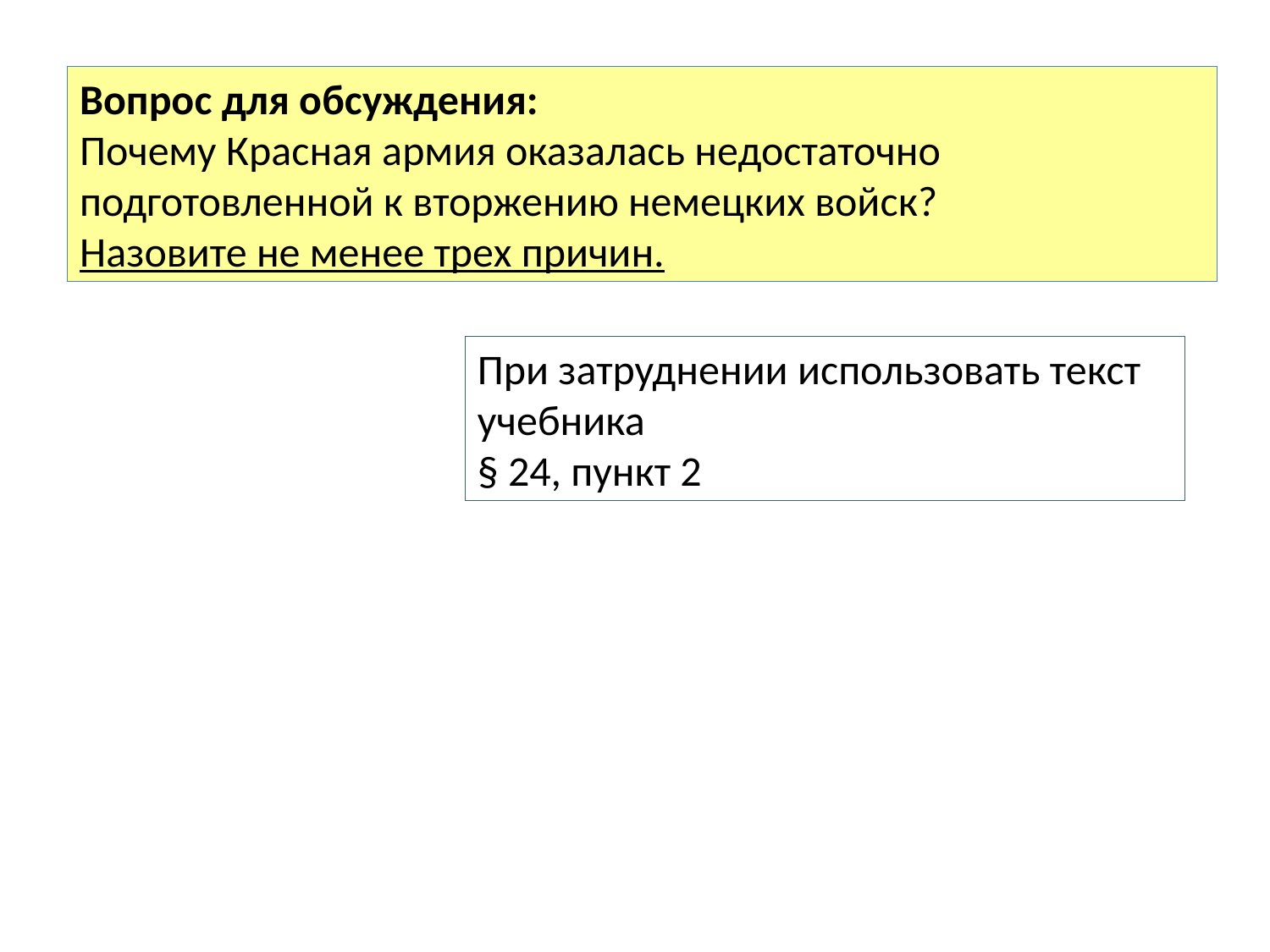

Вопрос для обсуждения:
Почему Красная армия оказалась недостаточно подготовленной к вторжению немецких войск?
Назовите не менее трех причин.
При затруднении использовать текст учебника
§ 24, пункт 2